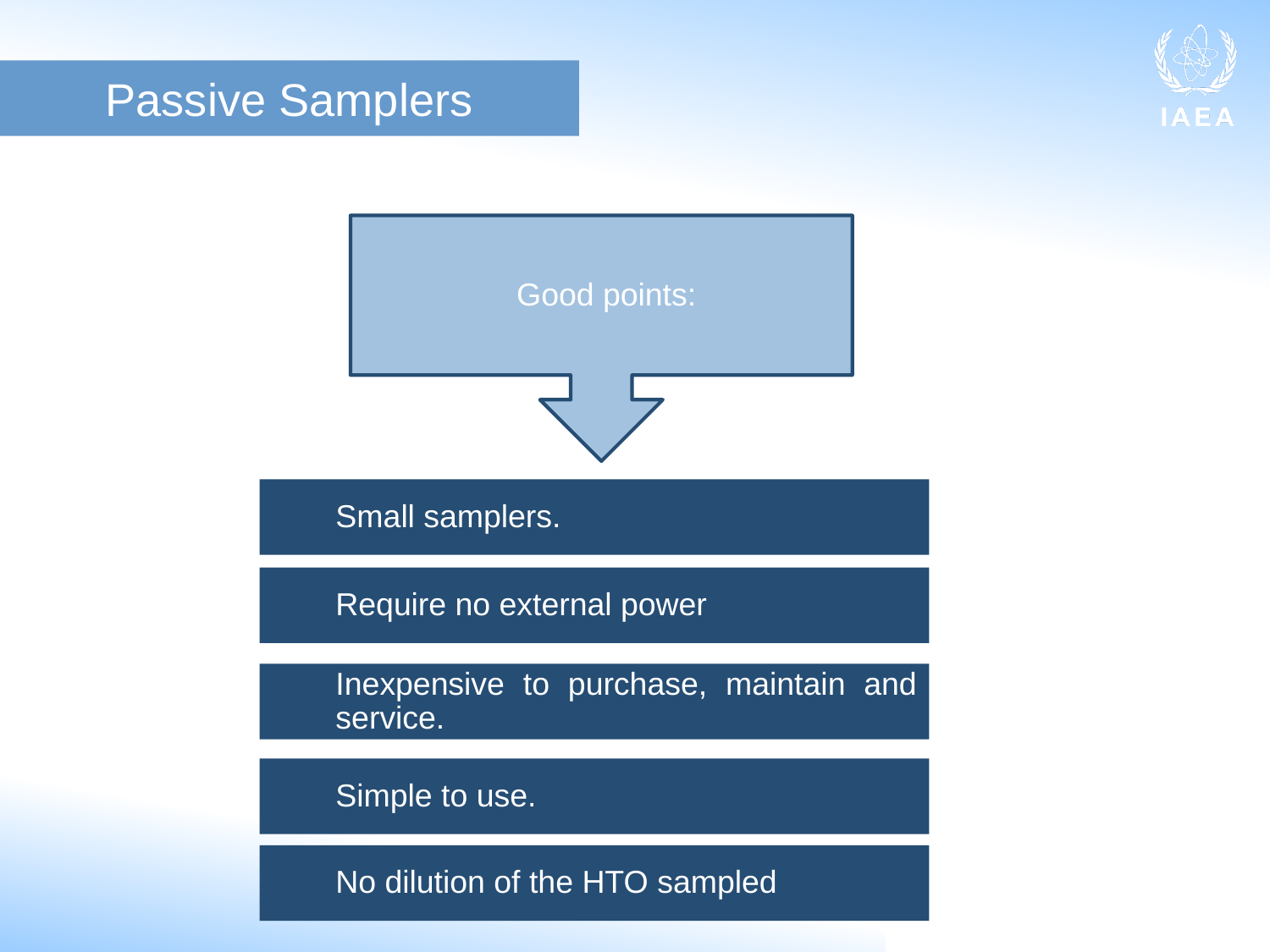

Passive Samplers
	   Good points:
Small samplers.
Require no external power
Inexpensive to purchase, maintain and service.
Simple to use.
No dilution of the HTO sampled